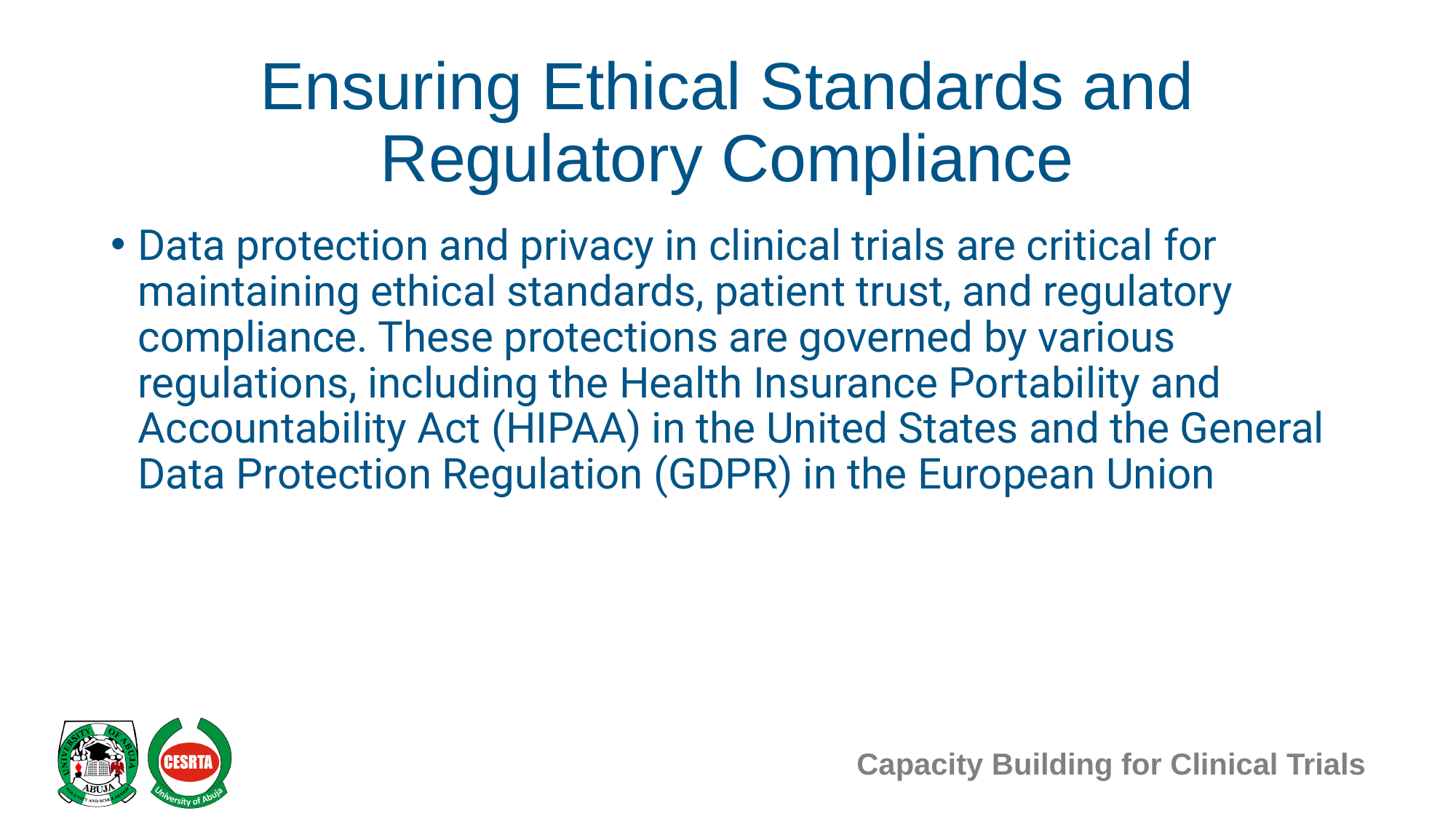

# Ensuring Ethical Standards and Regulatory Compliance
Data protection and privacy in clinical trials are critical for maintaining ethical standards, patient trust, and regulatory compliance. These protections are governed by various regulations, including the Health Insurance Portability and Accountability Act (HIPAA) in the United States and the General Data Protection Regulation (GDPR) in the European Union